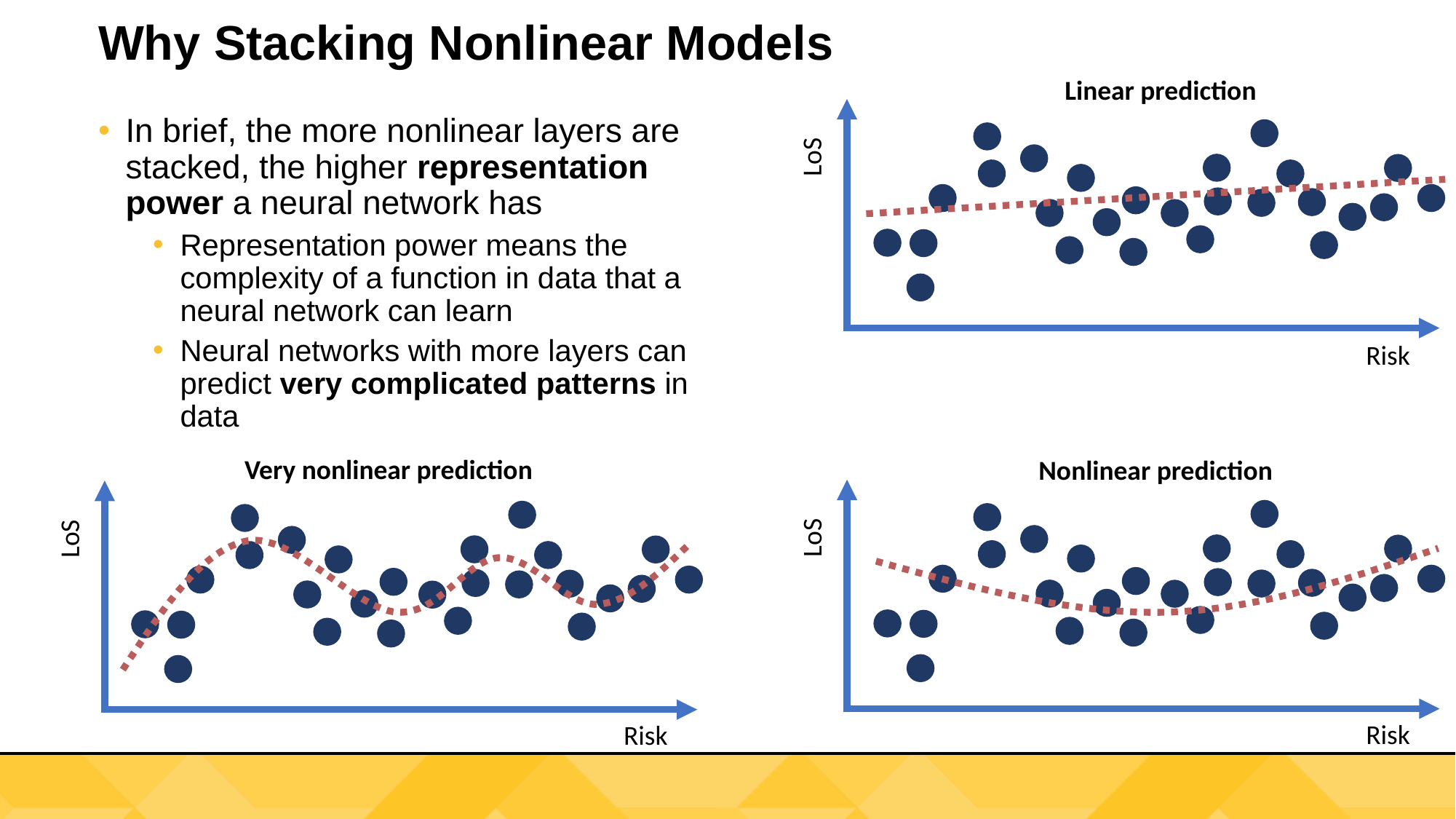

# Why Stacking Nonlinear Models
Linear prediction
In brief, the more nonlinear layers are stacked, the higher representation power a neural network has
Representation power means the complexity of a function in data that a neural network can learn
Neural networks with more layers can predict very complicated patterns in data

LoS

Risk
Very nonlinear prediction
Nonlinear prediction

LoS
LoS

Risk
Risk